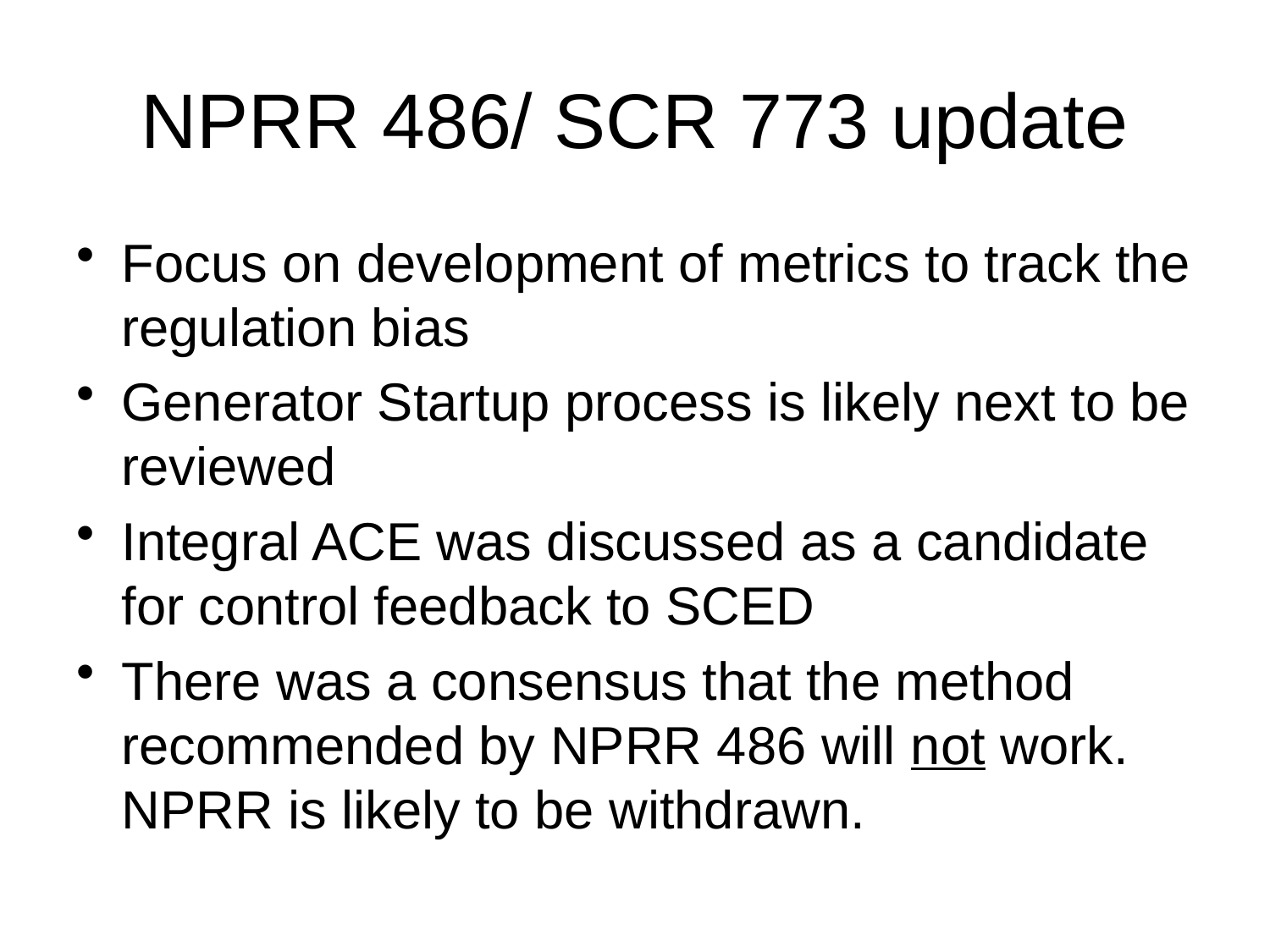

# NPRR 486/ SCR 773 update
Focus on development of metrics to track the regulation bias
Generator Startup process is likely next to be reviewed
Integral ACE was discussed as a candidate for control feedback to SCED
There was a consensus that the method recommended by NPRR 486 will not work.  NPRR is likely to be withdrawn.